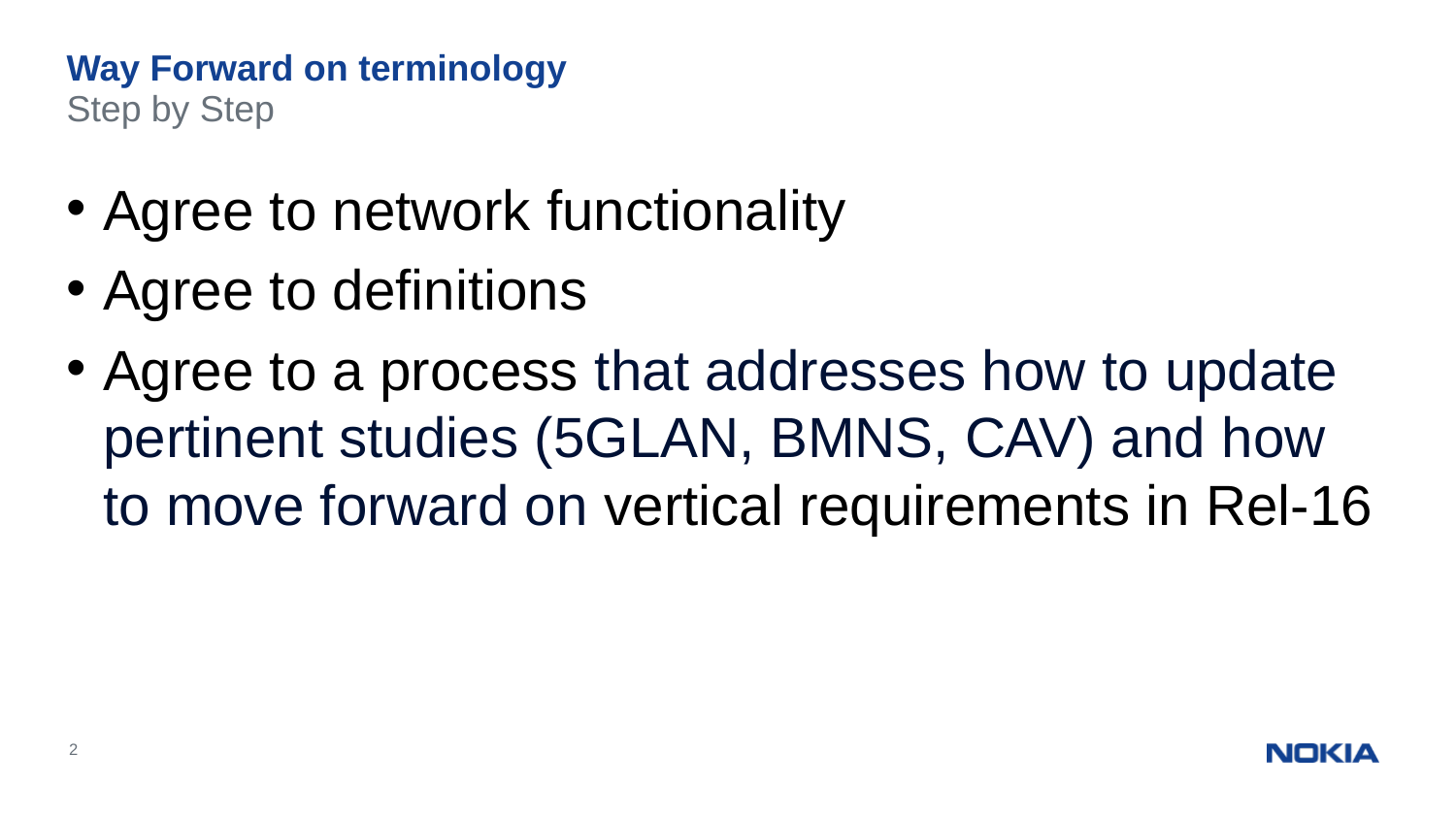

# Way Forward on terminology
Step by Step
Agree to network functionality
Agree to definitions
Agree to a process that addresses how to update pertinent studies (5GLAN, BMNS, CAV) and how to move forward on vertical requirements in Rel-16